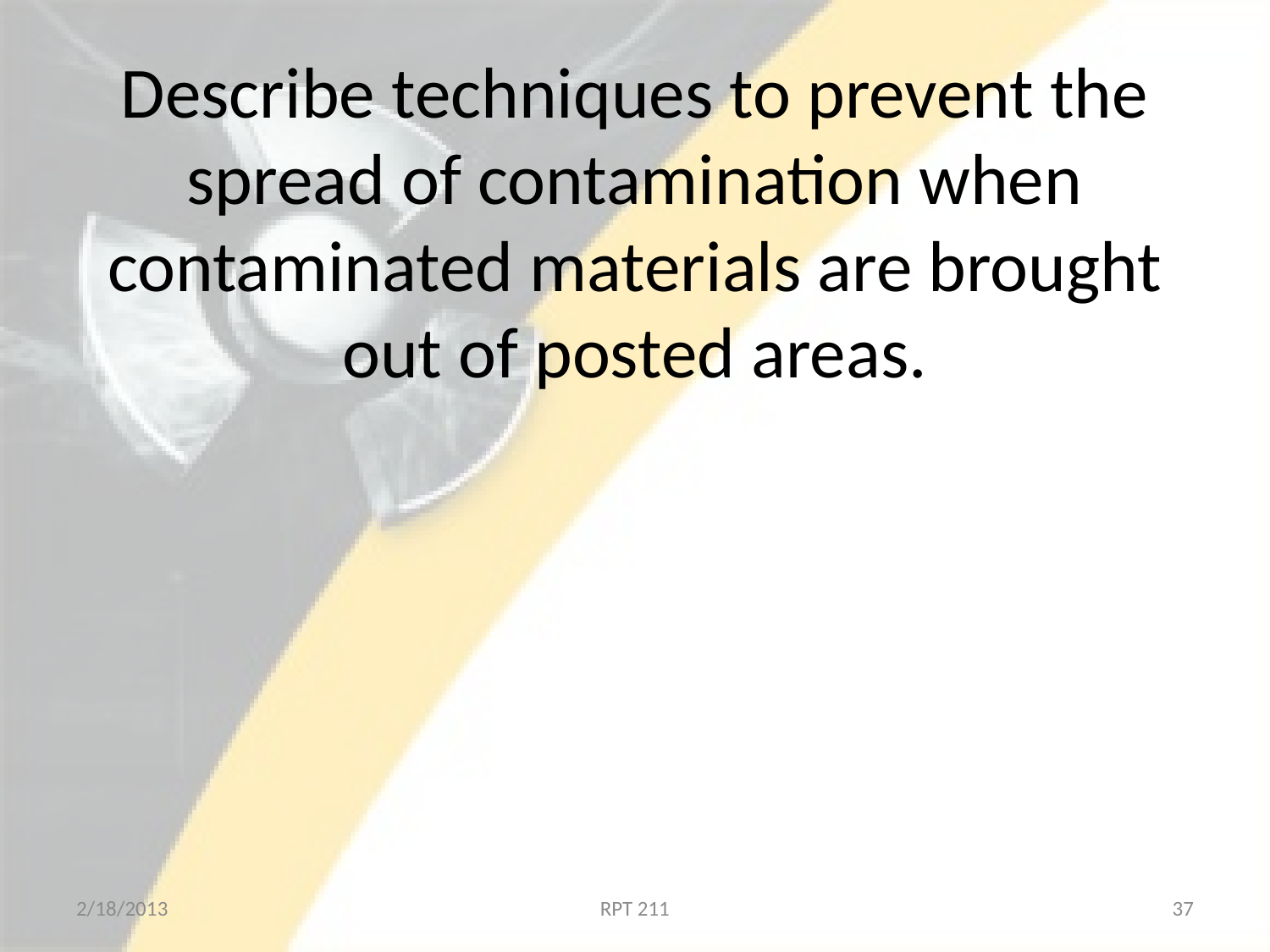

# Describe techniques to prevent the spread of contamination when contaminated materials are brought out of posted areas.
2/18/2013
RPT 211
37